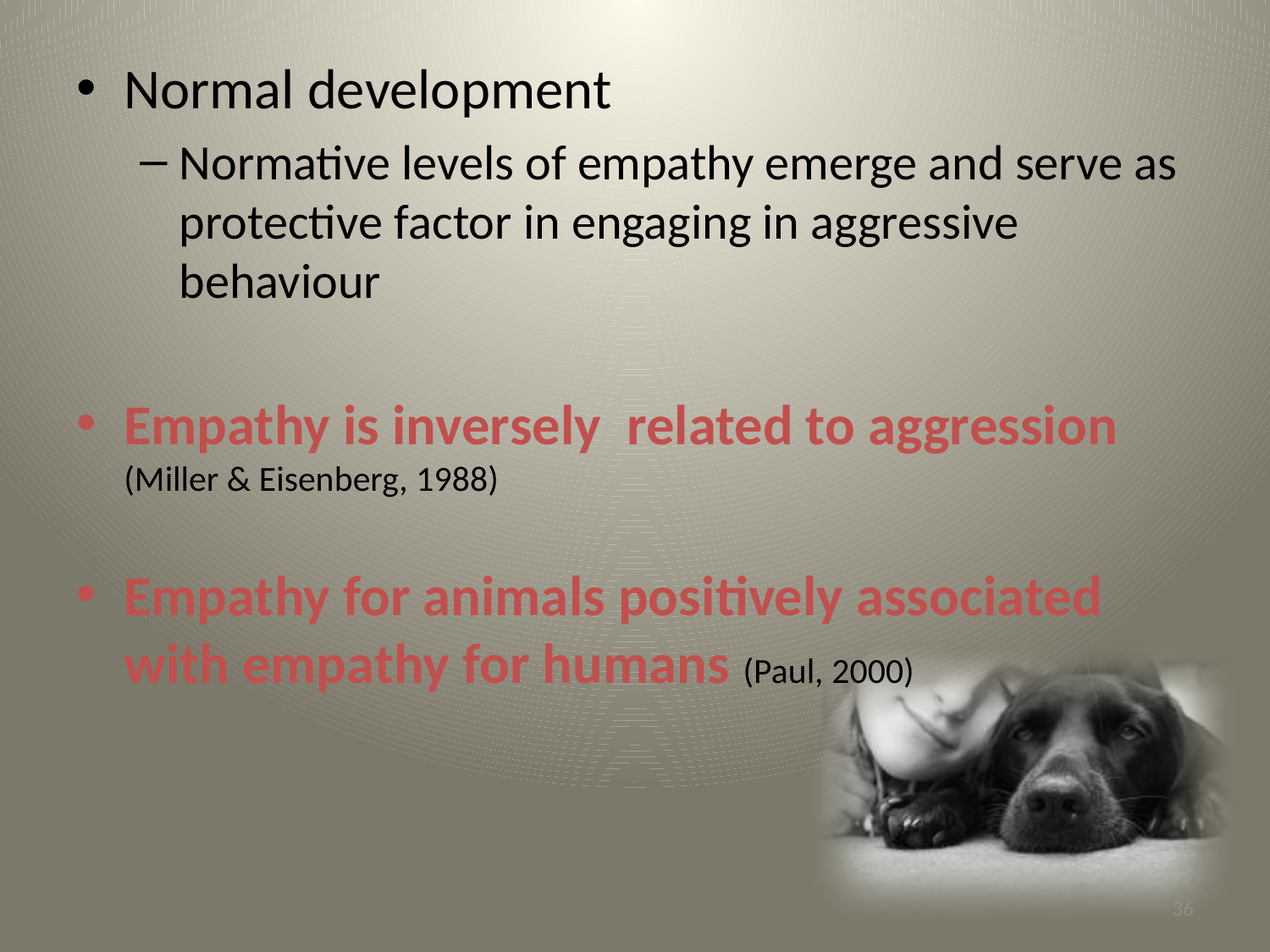

Normal development
Normative levels of empathy emerge and serve as protective factor in engaging in aggressive behaviour

Empathy is inversely  related to aggression (Miller & Eisenberg, 1988)

Empathy for animals positively associated with empathy for humans (Paul, 2000)

36